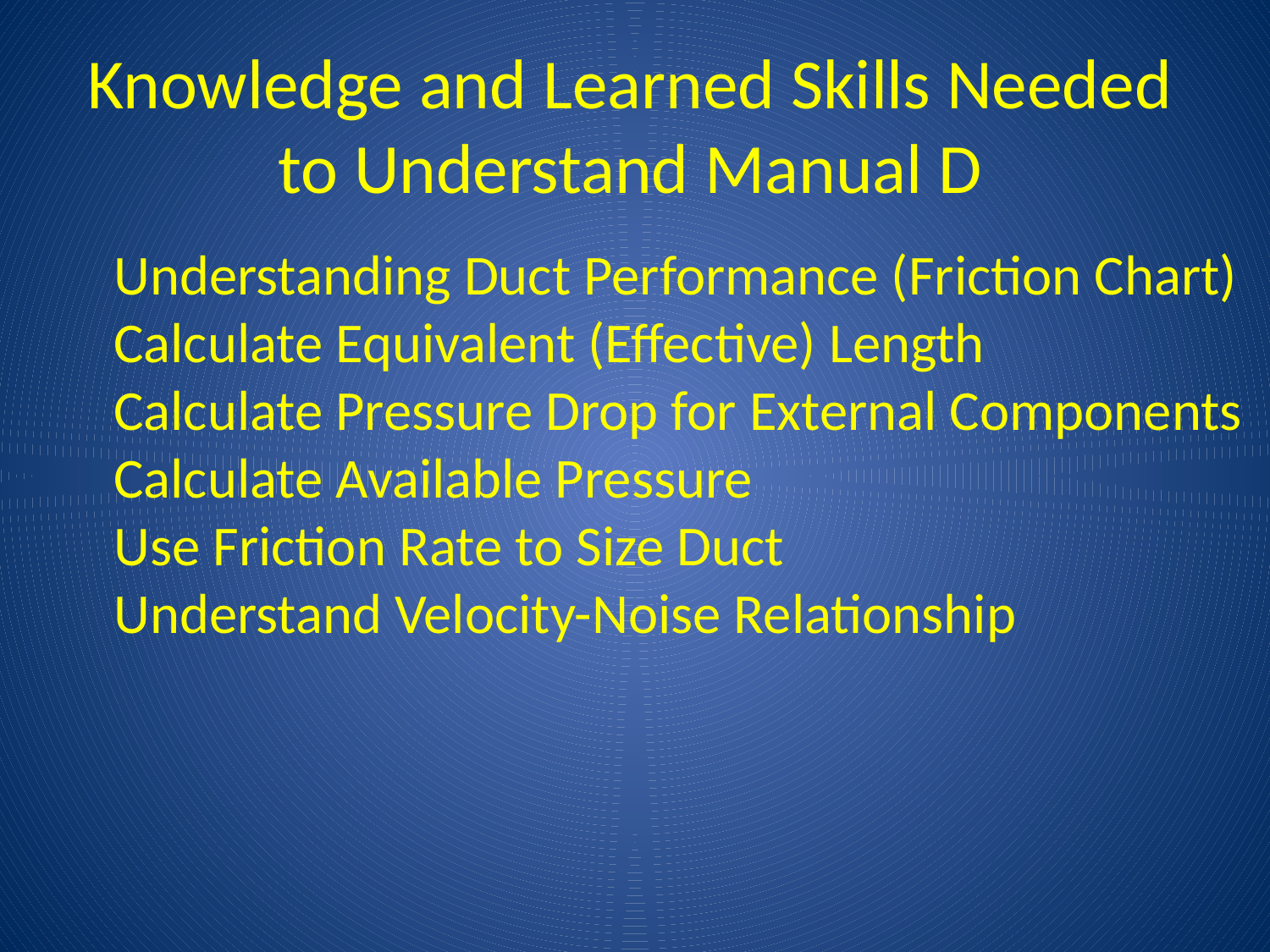

Knowledge and Learned Skills Needed
to Understand Manual D
Understanding Duct Performance (Friction Chart)
Calculate Equivalent (Effective) Length
Calculate Pressure Drop for External Components
Calculate Available Pressure
Use Friction Rate to Size Duct
Understand Velocity-Noise Relationship